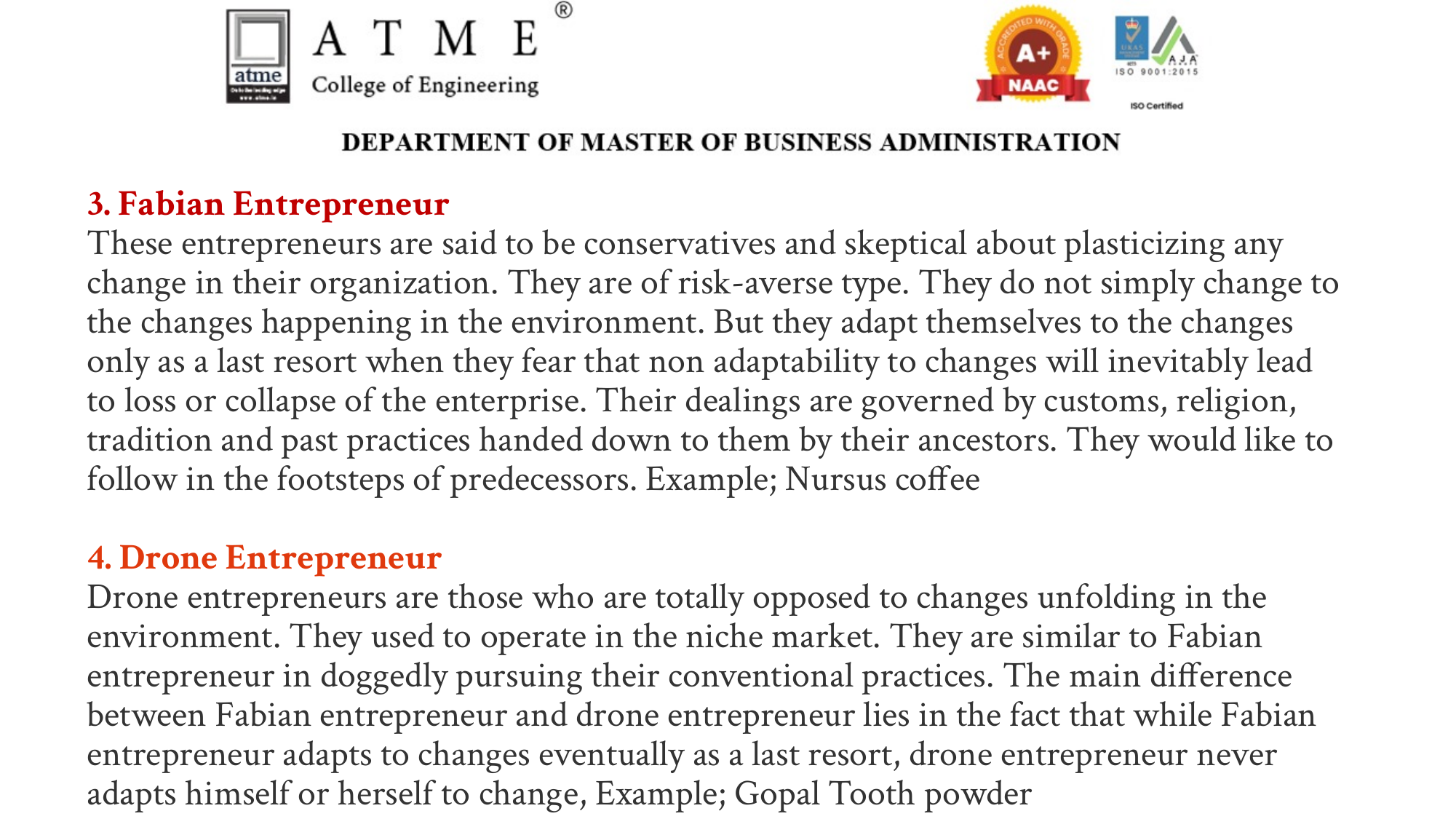

3. Fabian Entrepreneur
These entrepreneurs are said to be conservatives and skeptical about plasticizing any change in their organization. They are of risk-averse type. They do not simply change to the changes happening in the environment. But they adapt themselves to the changes only as a last resort when they fear that non adaptability to changes will inevitably lead to loss or collapse of the enterprise. Their dealings are governed by customs, religion, tradition and past practices handed down to them by their ancestors. They would like to follow in the footsteps of predecessors. Example; Nursus coffee
 
4. Drone Entrepreneur
Drone entrepreneurs are those who are totally opposed to changes unfolding in the environment. They used to operate in the niche market. They are similar to Fabian entrepreneur in doggedly pursuing their conventional practices. The main difference between Fabian entrepreneur and drone entrepreneur lies in the fact that while Fabian entrepreneur adapts to changes eventually as a last resort, drone entrepreneur never adapts himself or herself to change, Example; Gopal Tooth powder